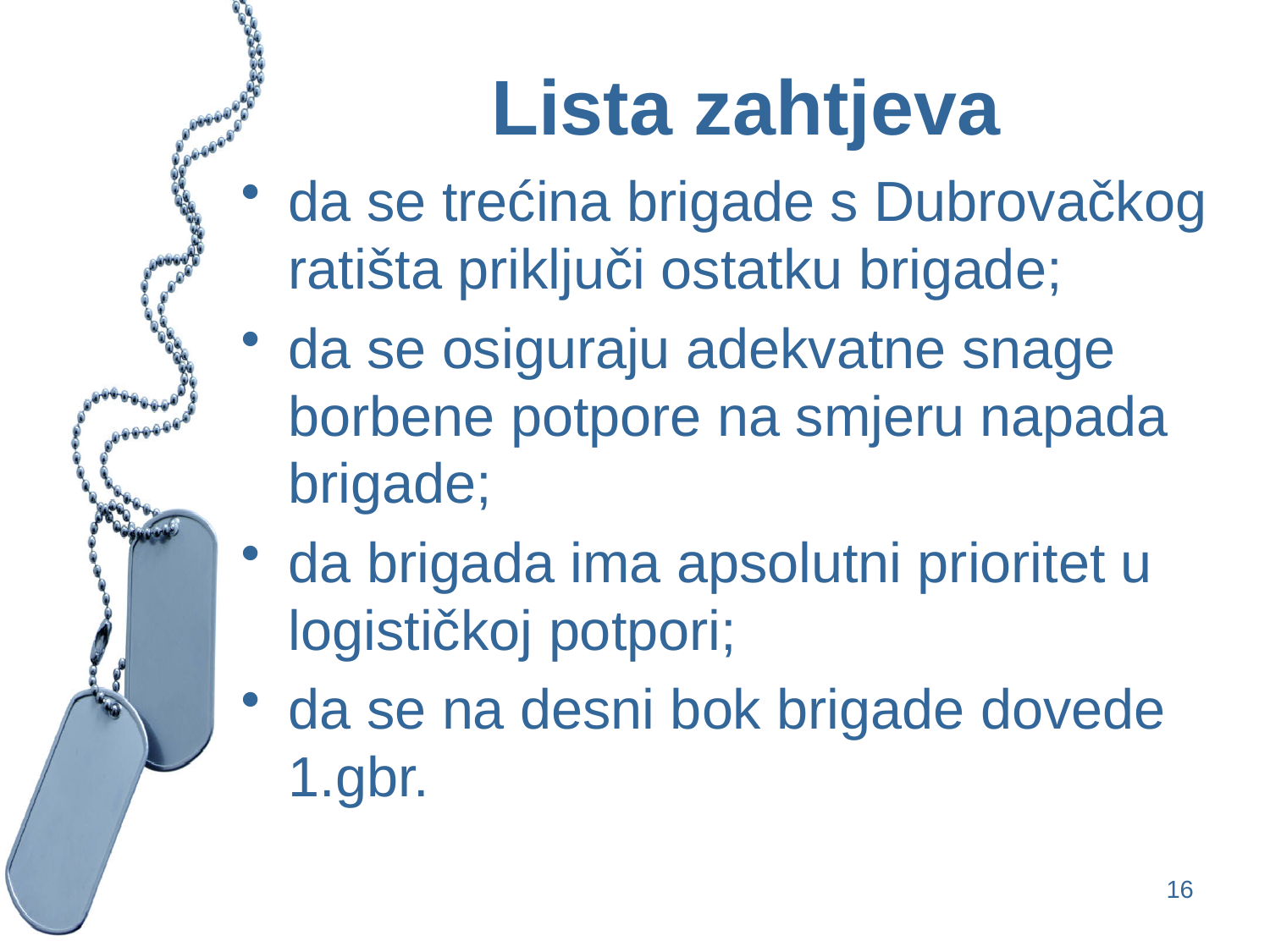

# Lista zahtjeva
da se trećina brigade s Dubrovačkog ratišta priključi ostatku brigade;
da se osiguraju adekvatne snage borbene potpore na smjeru napada brigade;
da brigada ima apsolutni prioritet u logističkoj potpori;
da se na desni bok brigade dovede 1.gbr.
16